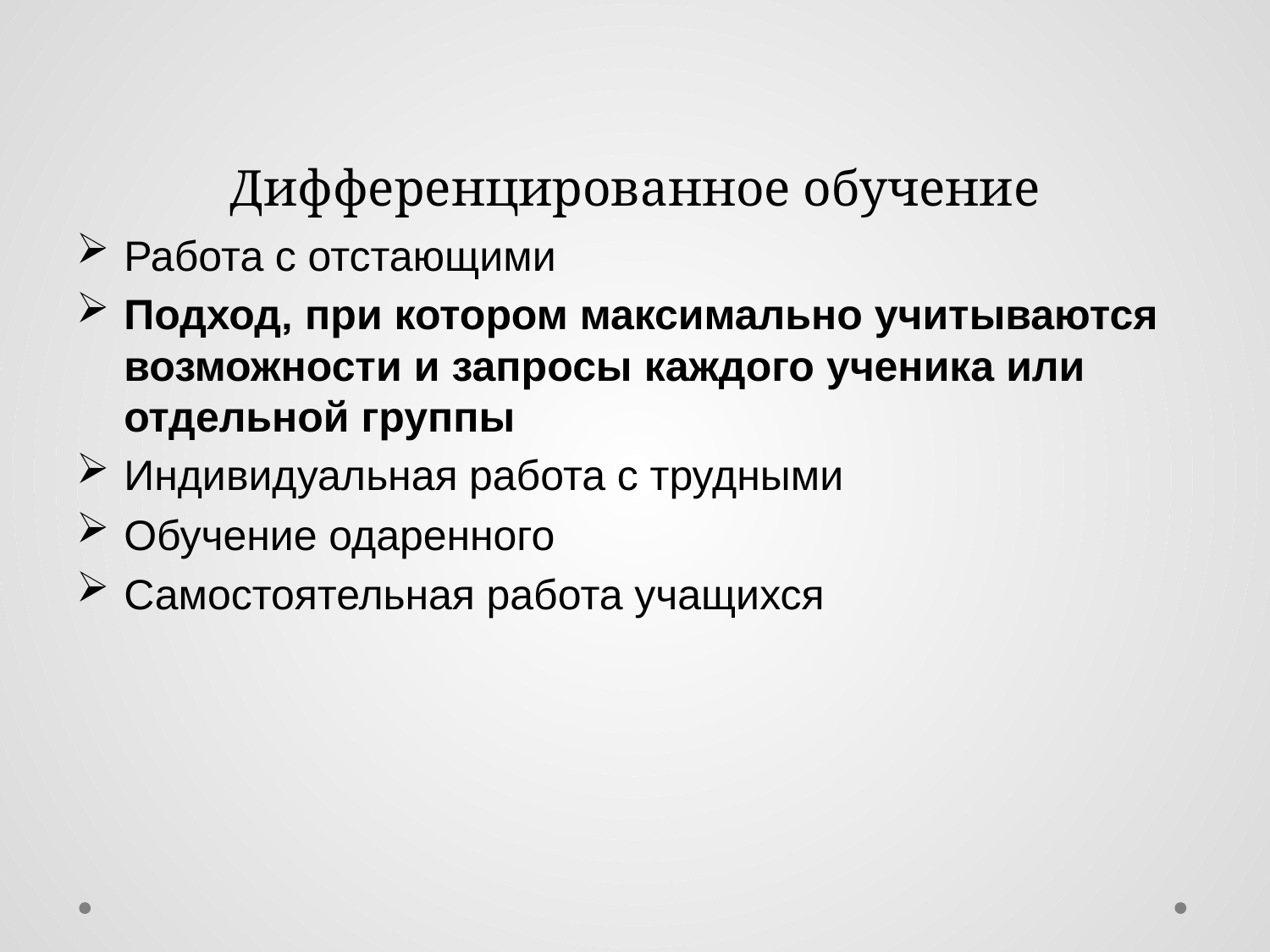

# Дифференцированное обучение
Работа с отстающими
Подход, при котором максимально учитываются возможности и запросы каждого ученика или отдельной группы
Индивидуальная работа с трудными
Обучение одаренного
Самостоятельная работа учащихся